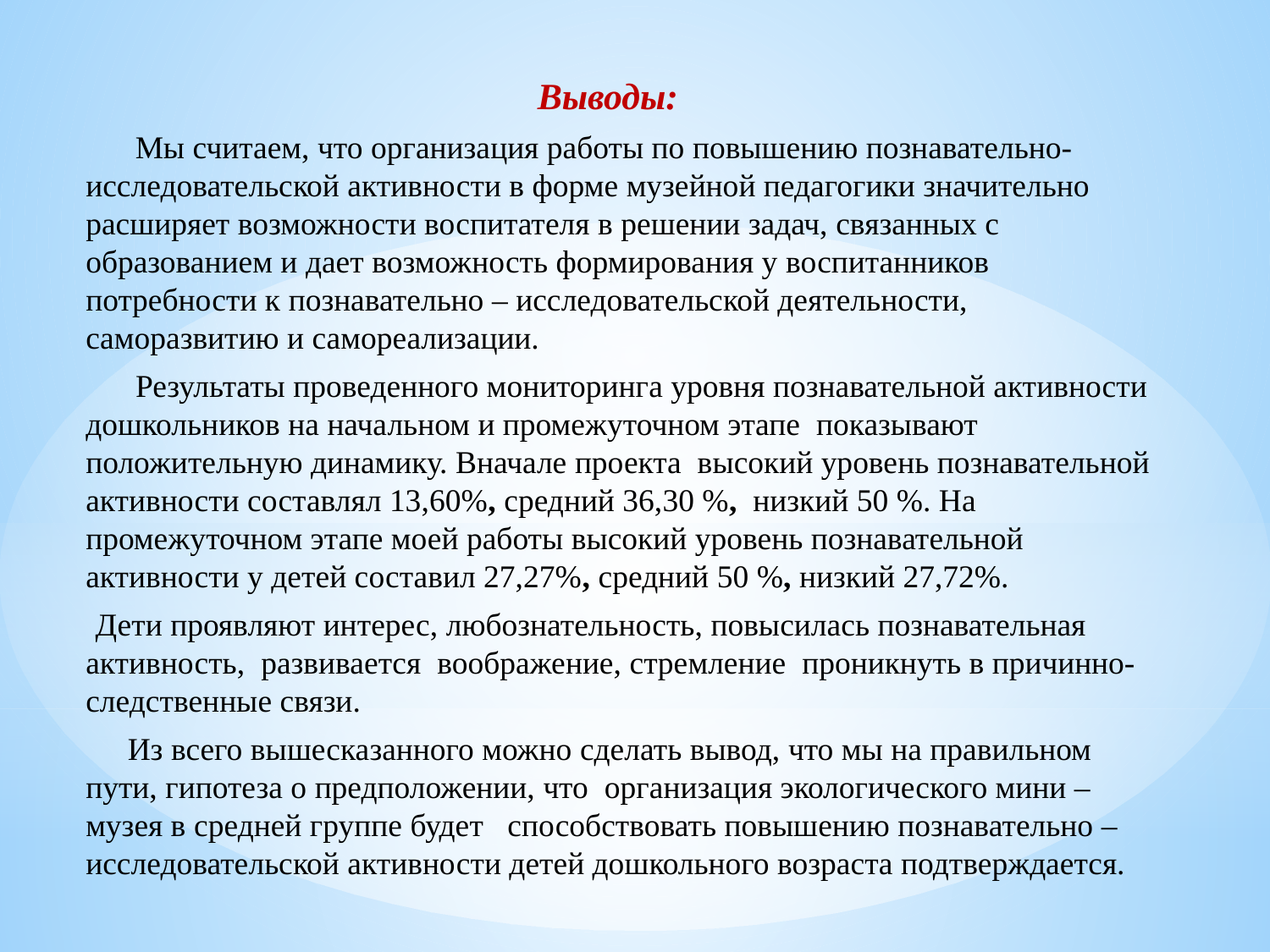

Выводы:
          Мы считаем, что организация работы по повышению познавательно-исследовательской активности в форме музейной педагогики значительно расширяет возможности воспитателя в решении задач, связанных с образованием и дает возможность формирования у воспитанников  потребности к познавательно – исследовательской деятельности, саморазвитию и самореализации.
         Результаты проведенного мониторинга уровня познавательной активности дошкольников на начальном и промежуточном этапе  показывают положительную динамику. Вначале проекта  высокий уровень познавательной активности составлял 13,60%, средний 36,30 %,  низкий 50 %. На промежуточном этапе моей работы высокий уровень познавательной активности у детей составил 27,27%, средний 50 %, низкий 27,72%.
    Дети проявляют интерес, любознательность, повысилась познавательная активность,  развивается  воображение, стремление  проникнуть в причинно-следственные связи.
        Из всего вышесказанного можно сделать вывод, что мы на правильном пути, гипотеза о предположении, что  организация экологического мини – музея в средней группе будет   способствовать повышению познавательно – исследовательской активности детей дошкольного возраста подтверждается.